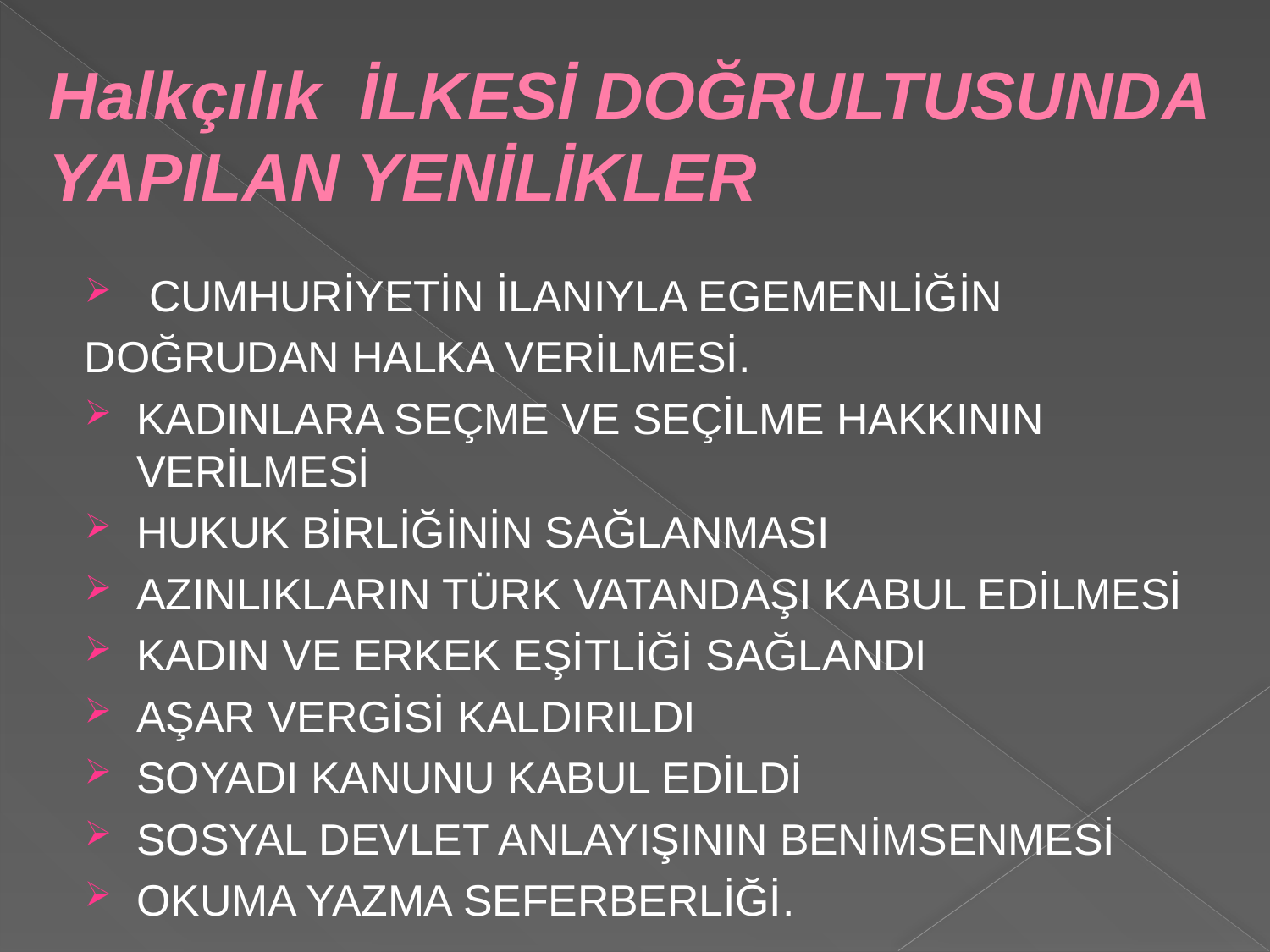

# Halkçılık  İLKESİ DOĞRULTUSUNDA YAPILAN YENİLİKLER
 CUMHURİYETİN İLANIYLA EGEMENLİĞİN
DOĞRUDAN HALKA VERİLMESİ.
KADINLARA SEÇME VE SEÇİLME HAKKININ VERİLMESİ
HUKUK BİRLİĞİNİN SAĞLANMASI
AZINLIKLARIN TÜRK VATANDAŞI KABUL EDİLMESİ
KADIN VE ERKEK EŞİTLİĞİ SAĞLANDI
AŞAR VERGİSİ KALDIRILDI
SOYADI KANUNU KABUL EDİLDİ
SOSYAL DEVLET ANLAYIŞININ BENİMSENMESİ
OKUMA YAZMA SEFERBERLİĞİ.